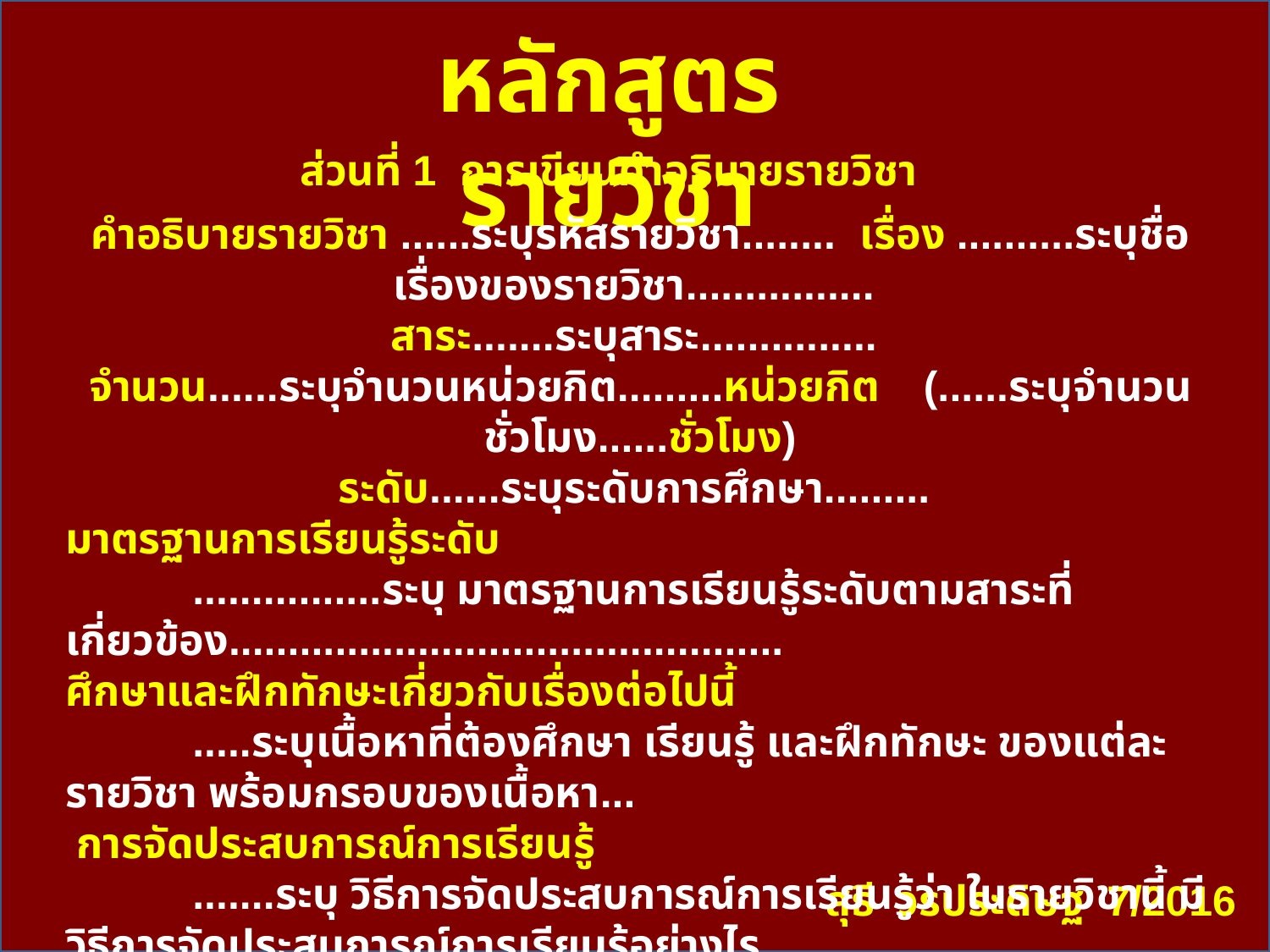

หลักสูตรรายวิชา
ส่วนที่ 1  การเขียนคำอธิบายรายวิชา
คำอธิบายรายวิชา ......ระบุรหัสรายวิชา........  เรื่อง ..........ระบุชื่อเรื่องของรายวิชา................
สาระ.......ระบุสาระ...............
จำนวน......ระบุจำนวนหน่วยกิต.........หน่วยกิต    (......ระบุจำนวนชั่วโมง......ชั่วโมง)
ระดับ......ระบุระดับการศึกษา.........
มาตรฐานการเรียนรู้ระดับ
 	................ระบุ มาตรฐานการเรียนรู้ระดับตามสาระที่เกี่ยวข้อง...............................................
ศึกษาและฝึกทักษะเกี่ยวกับเรื่องต่อไปนี้
 	.....ระบุเนื้อหาที่ต้องศึกษา เรียนรู้ และฝึกทักษะ ของแต่ละรายวิชา พร้อมกรอบของเนื้อหา...
 การจัดประสบการณ์การเรียนรู้
 	.......ระบุ วิธีการจัดประสบการณ์การเรียนรู้ว่า ในรายวิชานี้ มีวิธีการจัดประสบการณ์การเรียนรู้อย่างไรบ้าง .....................................................................................................................................
 การวัดและประเมินผล
 	.......ระบุ วิธีการวัดและประเมินผลการเรียนรู้ว่า ในรายวิชานี้ มีวิธีการวัดและประเมินผลอย่างไรบ้าง ............................................................................   @

สุธี  วรประดิษฐ  7/2016